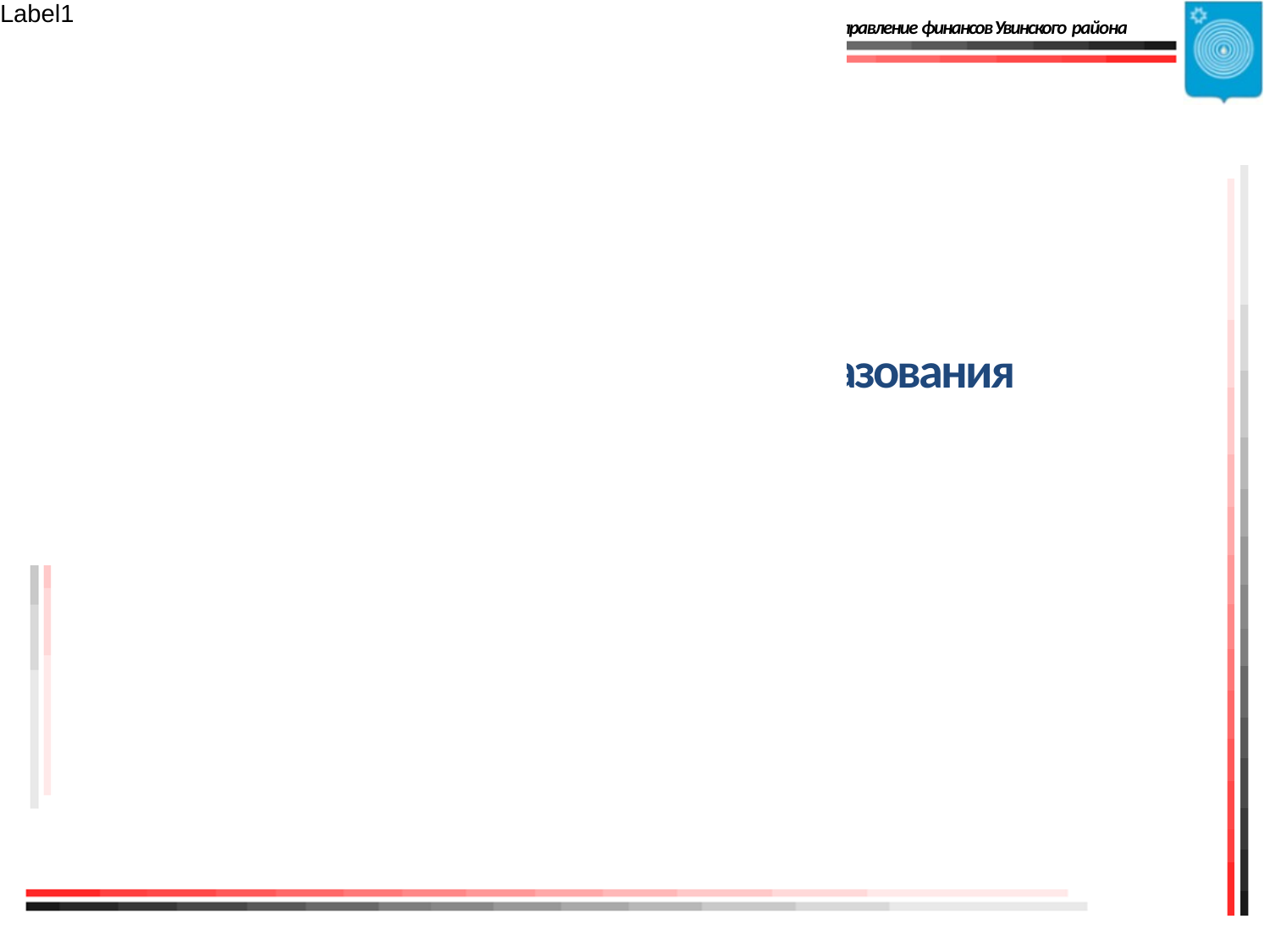

Управление финансов Увинского района

# Исполнение
бюджета муниципального образования
«Увинский район»
за 3  квартал 2023 года